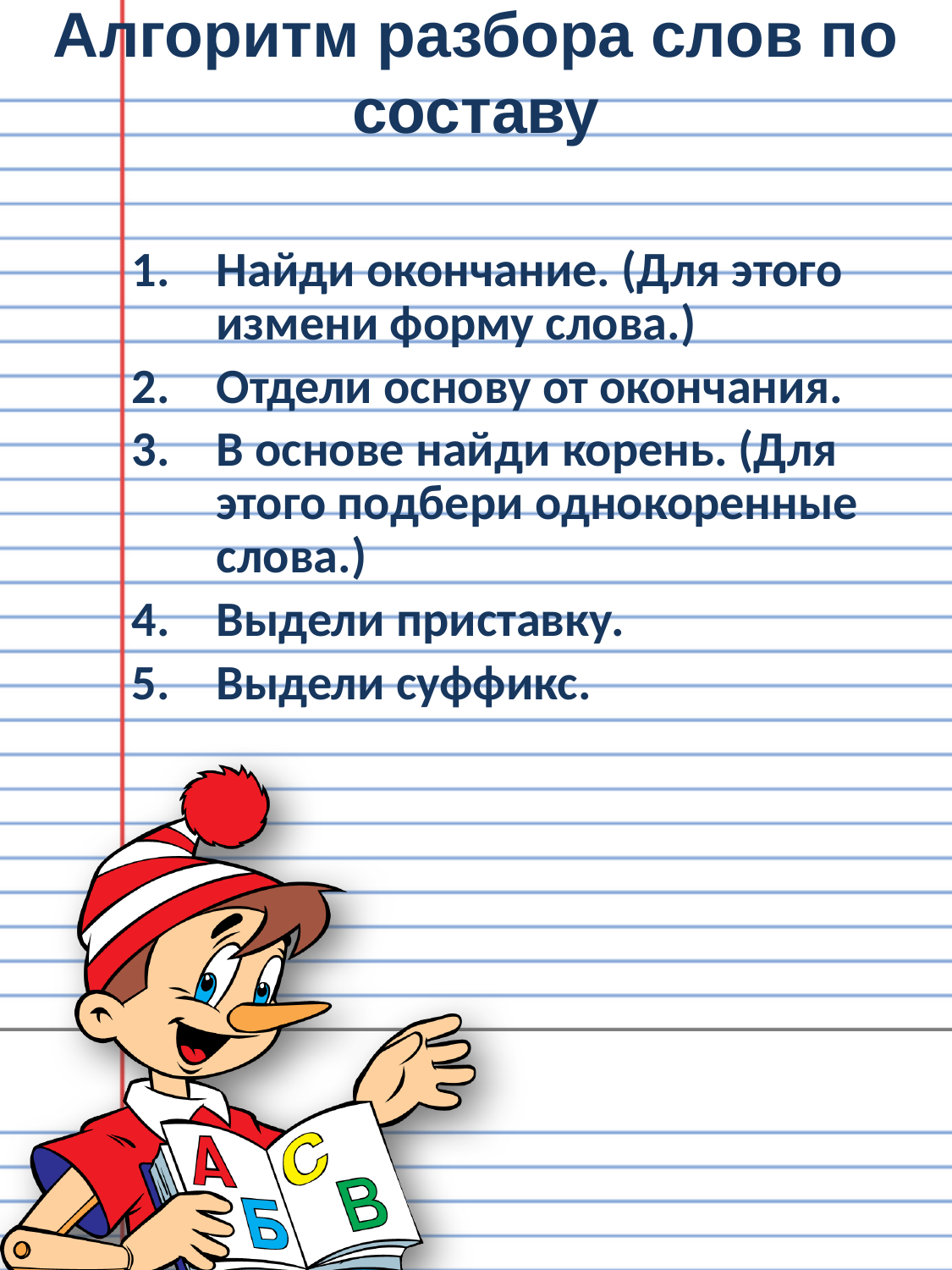

# Алгоритм разбора слов по составу

Найди окончание. (Для этого измени форму слова.)
Отдели основу от окончания.
В основе найди корень. (Для этого подбери однокоренные слова.)
Выдели приставку.
Выдели суффикс.